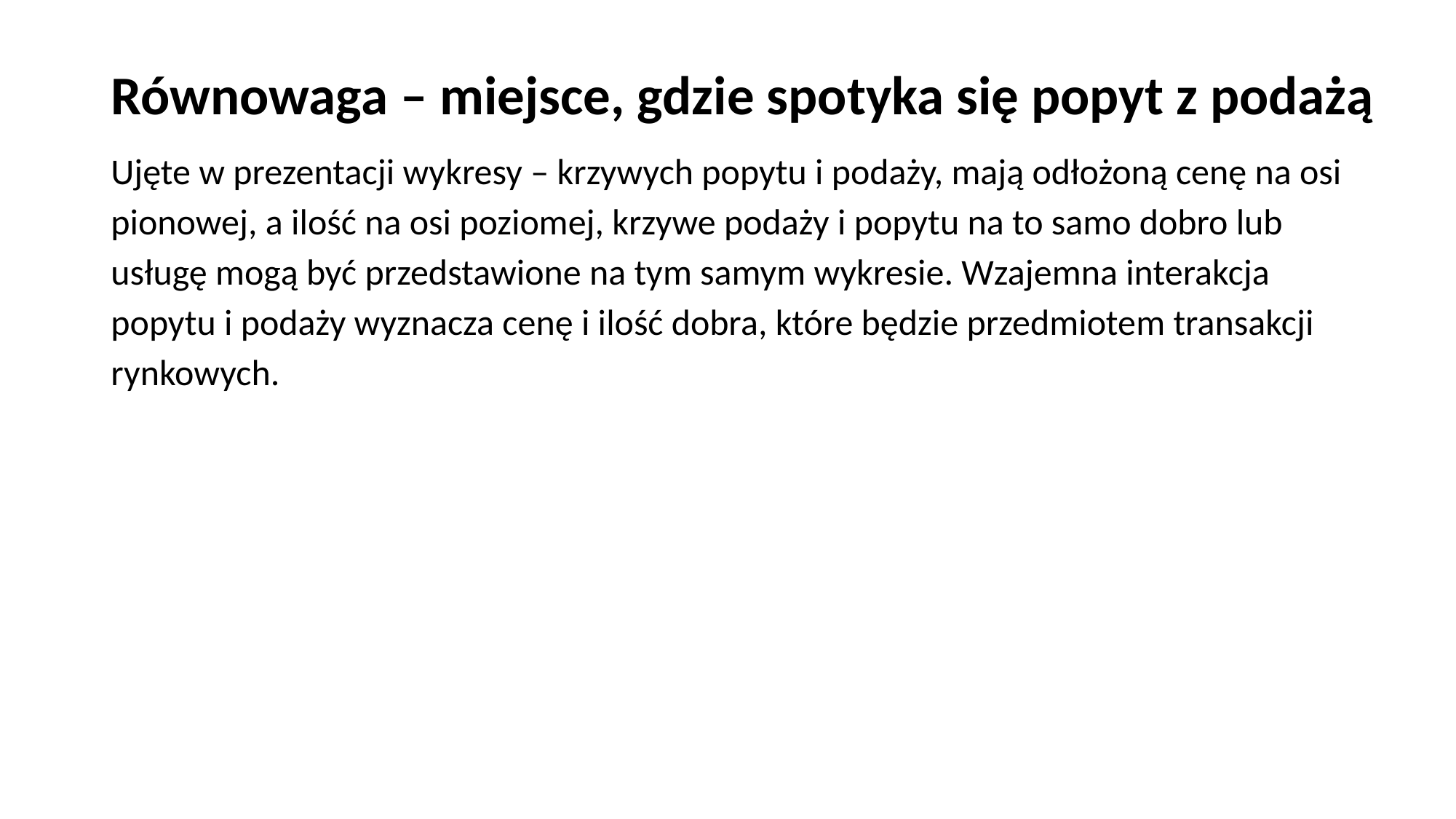

# Równowaga – miejsce, gdzie spotyka się popyt z podażą
Ujęte w prezentacji wykresy – krzywych popytu i podaży, mają odłożoną cenę na osi pionowej, a ilość na osi poziomej, krzywe podaży i popytu na to samo dobro lub usługę mogą być przedstawione na tym samym wykresie. Wzajemna interakcja popytu i podaży wyznacza cenę i ilość dobra, które będzie przedmiotem transakcji rynkowych.